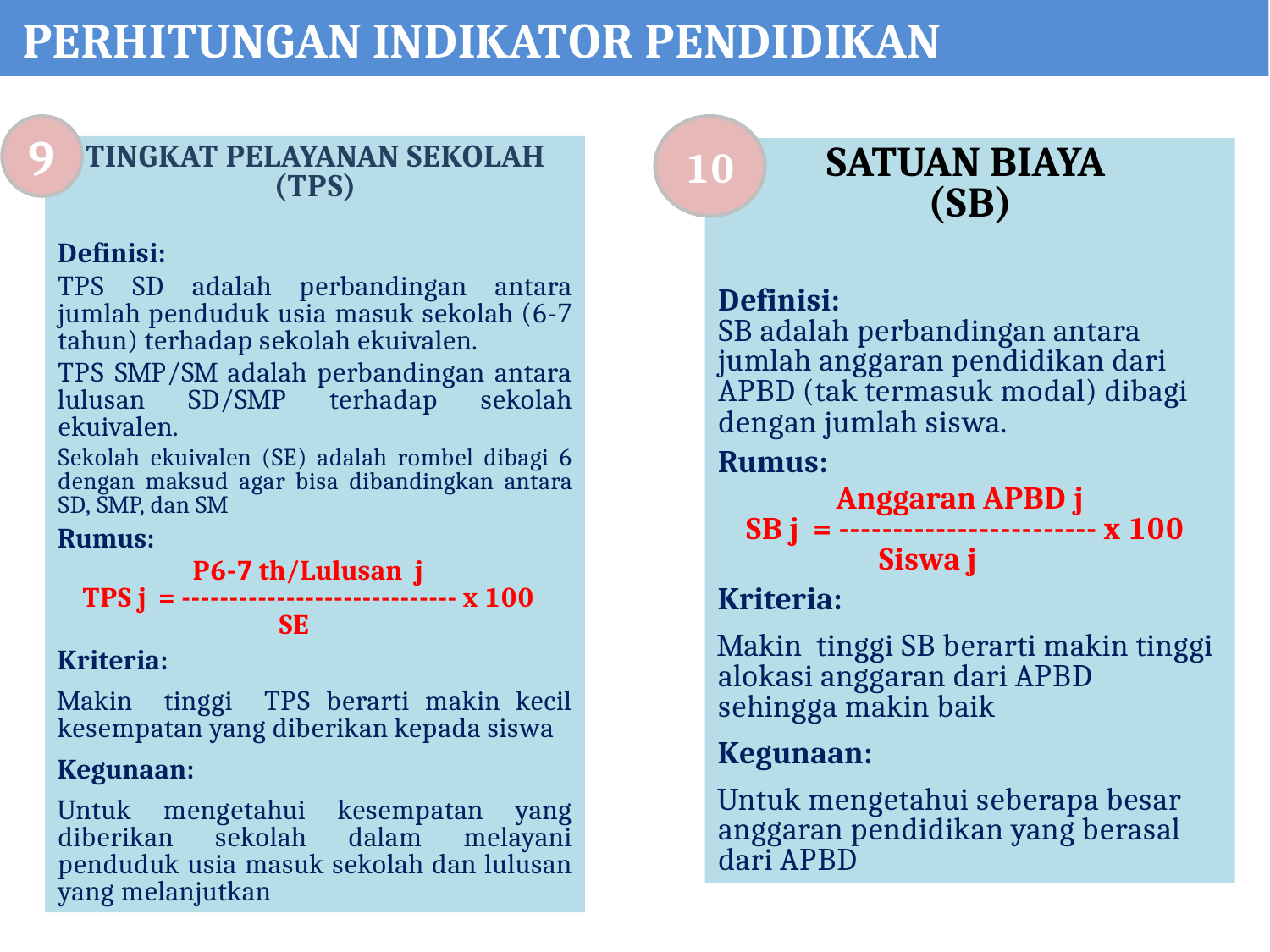

PERHITUNGAN INDIKATOR PENDIDIKAN
9
10
TINGKAT PELAYANAN SEKOLAH (TPS)

Definisi:
TPS SD adalah perbandingan antara jumlah penduduk usia masuk sekolah (6-7 tahun) terhadap sekolah ekuivalen.
TPS SMP/SM adalah perbandingan antara lulusan SD/SMP terhadap sekolah ekuivalen.
Sekolah ekuivalen (SE) adalah rombel dibagi 6 dengan maksud agar bisa dibandingkan antara SD, SMP, dan SM
Rumus:
                      P6-7 th/Lulusan  j
    TPS j  = ----------------------------- x 100
                                    SE
Kriteria:
Makin  tinggi  TPS berarti makin kecil kesempatan yang diberikan kepada siswa
Kegunaan:
Untuk mengetahui kesempatan yang diberikan sekolah dalam melayani penduduk usia masuk sekolah dan lulusan yang melanjutkan
SATUAN BIAYA
(SB)

Definisi:
SB adalah perbandingan antara jumlah anggaran pendidikan dari APBD (tak termasuk modal) dibagi dengan jumlah siswa.
Rumus:
                 Anggaran APBD j
    SB j  = ------------------------ x 100
                       Siswa j
Kriteria:
Makin  tinggi SB berarti makin tinggi alokasi anggaran dari APBD  sehingga makin baik
Kegunaan:
Untuk mengetahui seberapa besar anggaran pendidikan yang berasal dari APBD